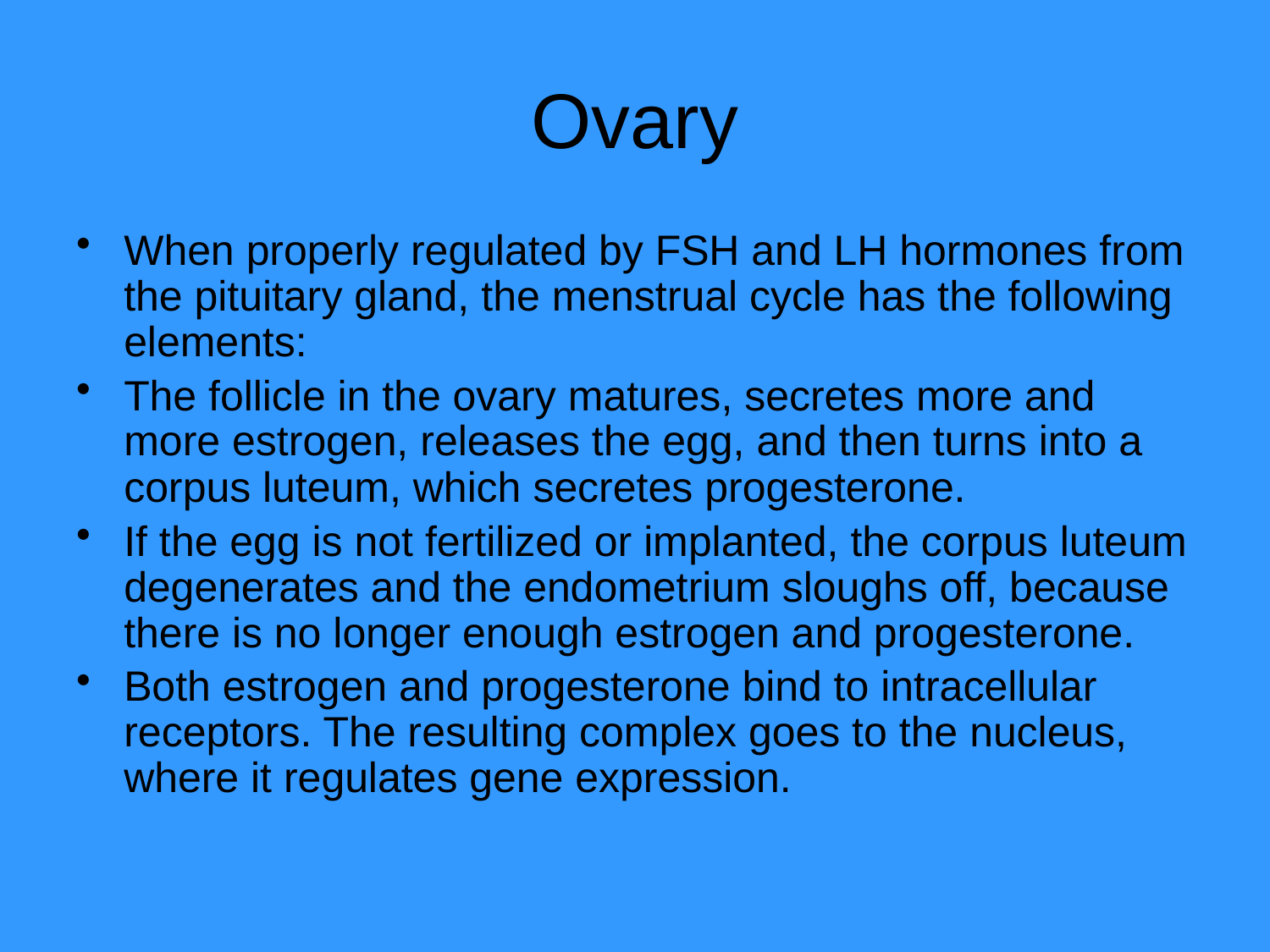

# Ovary
When properly regulated by FSH and LH hormones from the pituitary gland, the menstrual cycle has the following elements:
The follicle in the ovary matures, secretes more and more estrogen, releases the egg, and then turns into a corpus luteum, which secretes progesterone.
If the egg is not fertilized or implanted, the corpus luteum degenerates and the endometrium sloughs off, because there is no longer enough estrogen and progesterone.
Both estrogen and progesterone bind to intracellular receptors. The resulting complex goes to the nucleus, where it regulates gene expression.